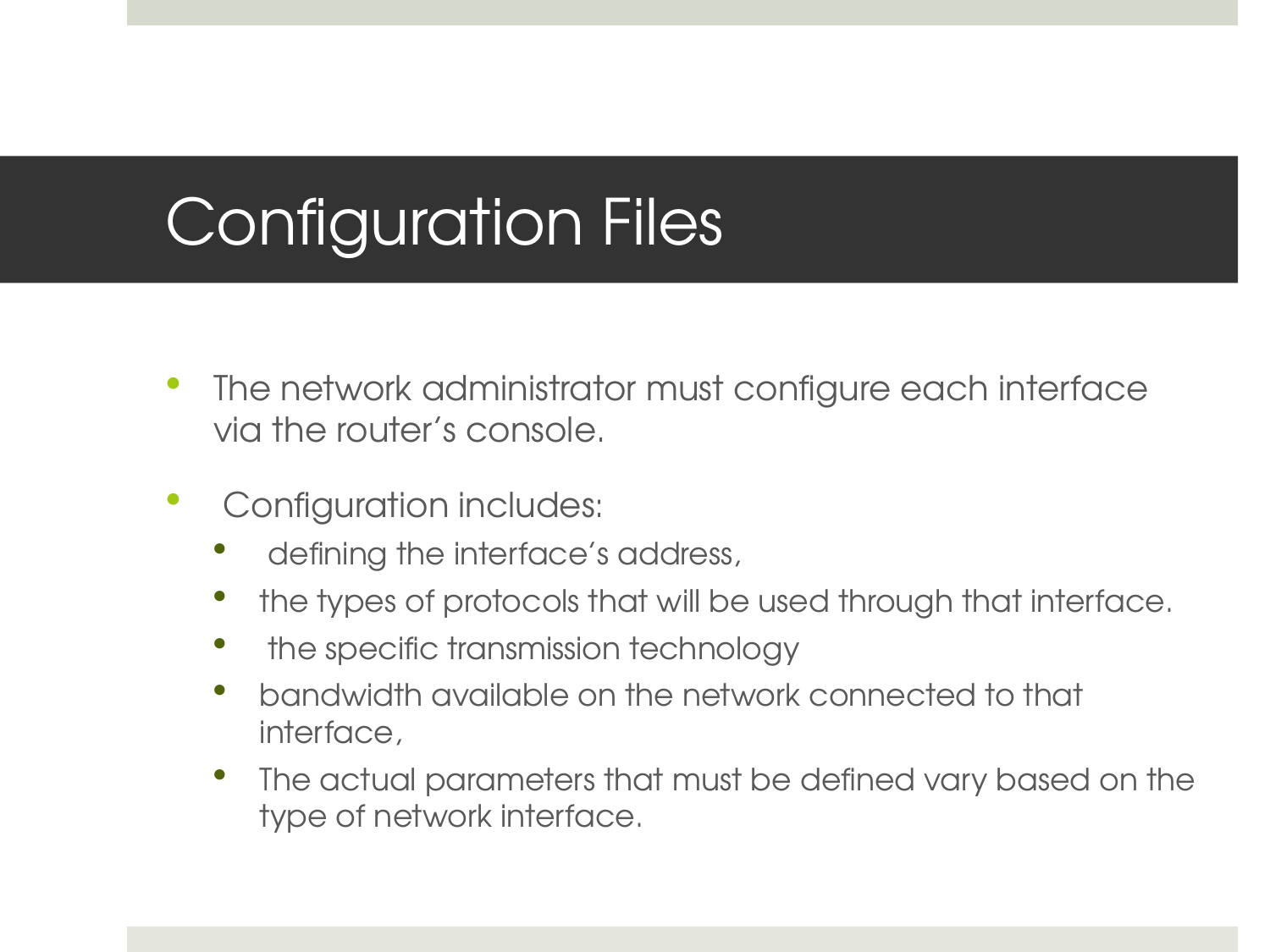

# Configuration Files
The network administrator must configure each interface via the router’s console.
 Configuration includes:
 defining the interface’s address,
the types of protocols that will be used through that interface.
 the specific transmission technology
bandwidth available on the network connected to that interface,
The actual parameters that must be defined vary based on the type of network interface.